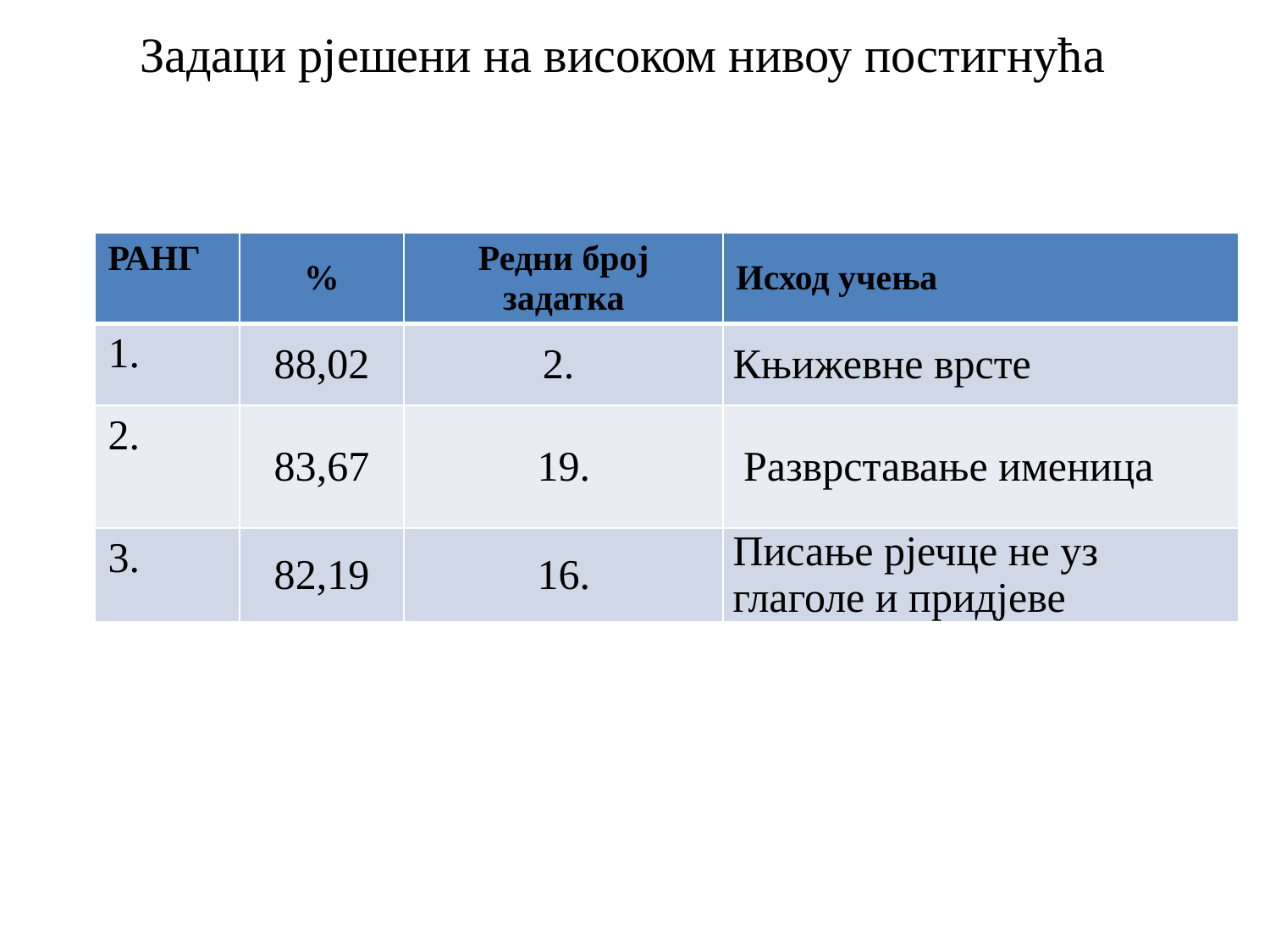

# Задаци рјешени на високом нивоу постигнућа
| РАНГ | % | Редни број задатка | Исход учења |
| --- | --- | --- | --- |
| 1. | 88,02 | 2. | Књижевне врсте |
| 2. | 83,67 | 19. | Разврставање именица |
| 3. | 82,19 | 16. | Писање рјечце не уз глаголе и придјеве |